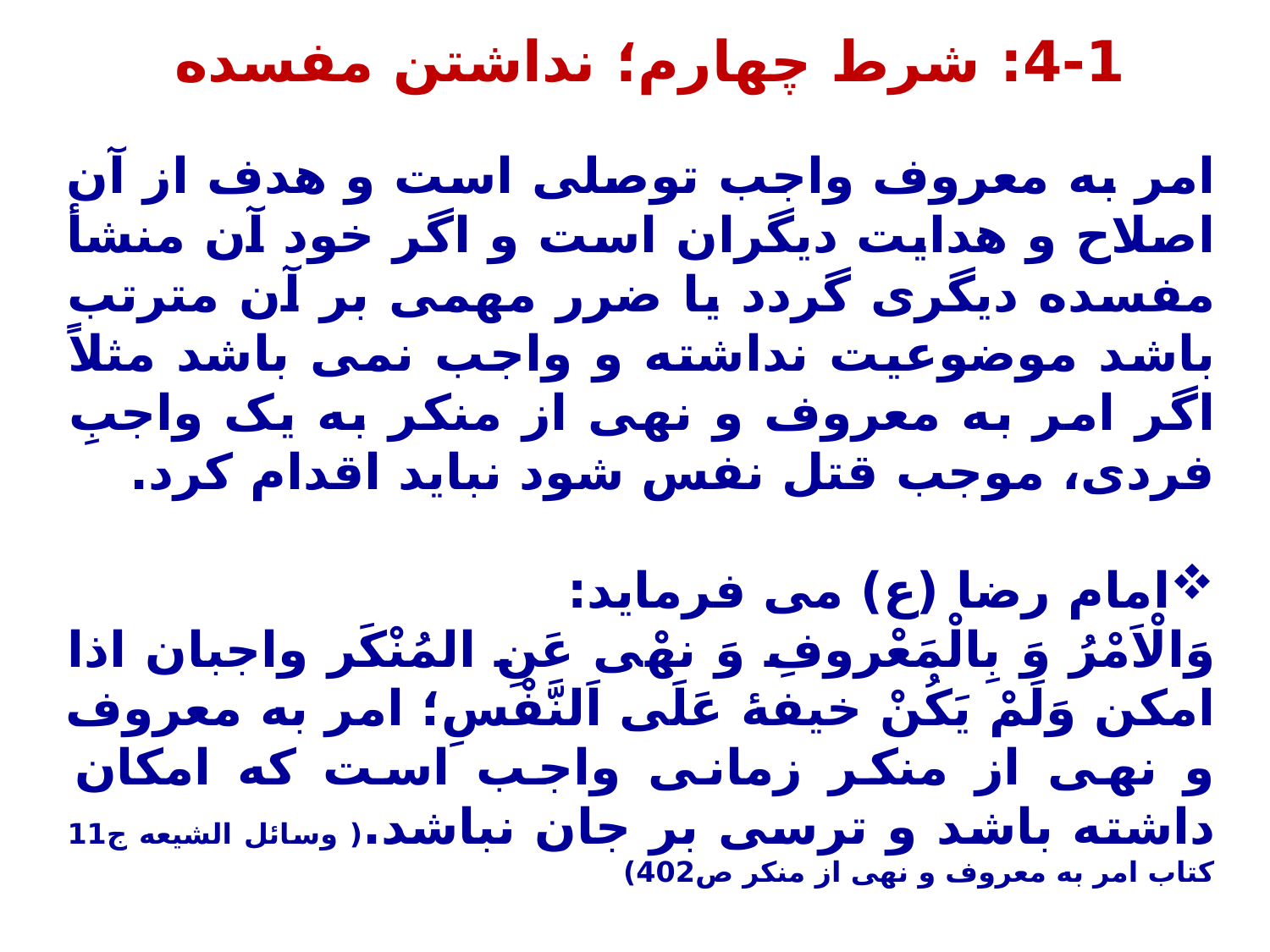

4-1: شرط چهارم؛ نداشتن مفسده

امر به معروف واجب توصلی است و هدف از آن اصلاح و هدایت دیگران است و اگر خود آن منشأ مفسده دیگری گردد یا ضرر مهمی بر آن مترتب باشد موضوعیت نداشته و واجب نمی باشد مثلاً اگر امر به معروف و نهی از منکر به یک واجبِ فردی، موجب قتل نفس شود نباید اقدام کرد.

امام رضا (ع) می فرماید:
وَالْاَمْرُ وَ بِالْمَعْروفِ وَ نهْی عَنِ المُنْکَر واجبان اذا امکن وَلَمْ یَکُنْ خیفۀ عَلَی اَلنَّفْسِ؛ امر به معروف و نهی از منکر زمانی واجب است که امکان داشته باشد و ترسی بر جان نباشد.( وسائل الشیعه ج11 کتاب امر به معروف و نهی از منکر ص402)